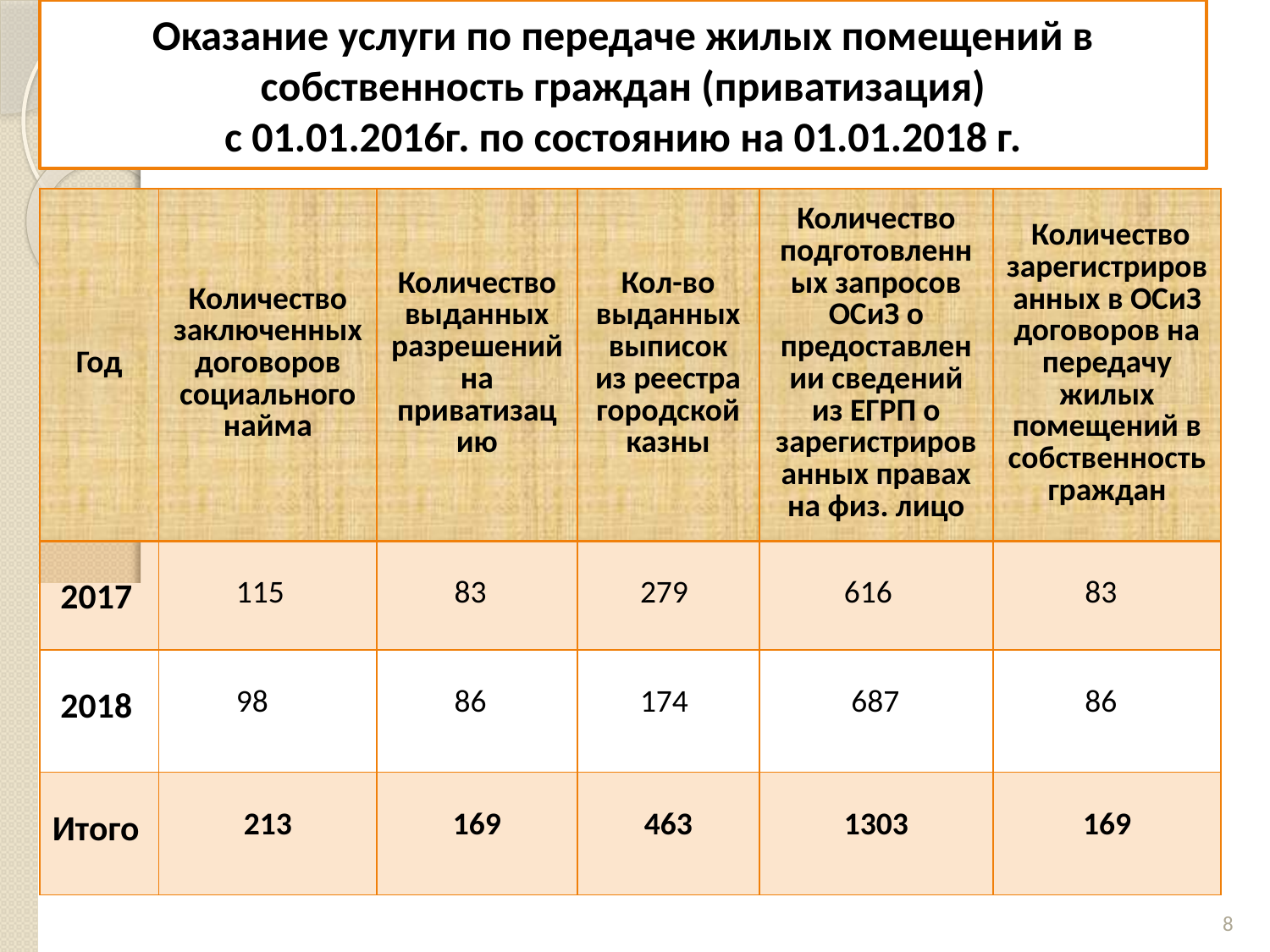

# Оказание услуги по передаче жилых помещений в собственность граждан (приватизация) с 01.01.2016г. по состоянию на 01.01.2018 г.
| Год | Количество заключенных договоров социального найма | Количество выданных разрешений на приватизацию | Кол-во выданных выписок из реестра городской казны | Количество подготовленных запросов ОСиЗ о предоставлении сведений из ЕГРП о зарегистрированных правах на физ. лицо | Количество зарегистрированных в ОСиЗ договоров на передачу жилых помещений в собственность граждан |
| --- | --- | --- | --- | --- | --- |
| 2017 | 115 | 83 | 279 | 616 | 83 |
| 2018 | 98 | 86 | 174 | 687 | 86 |
| Итого | 213 | 169 | 463 | 1303 | 169 |

8